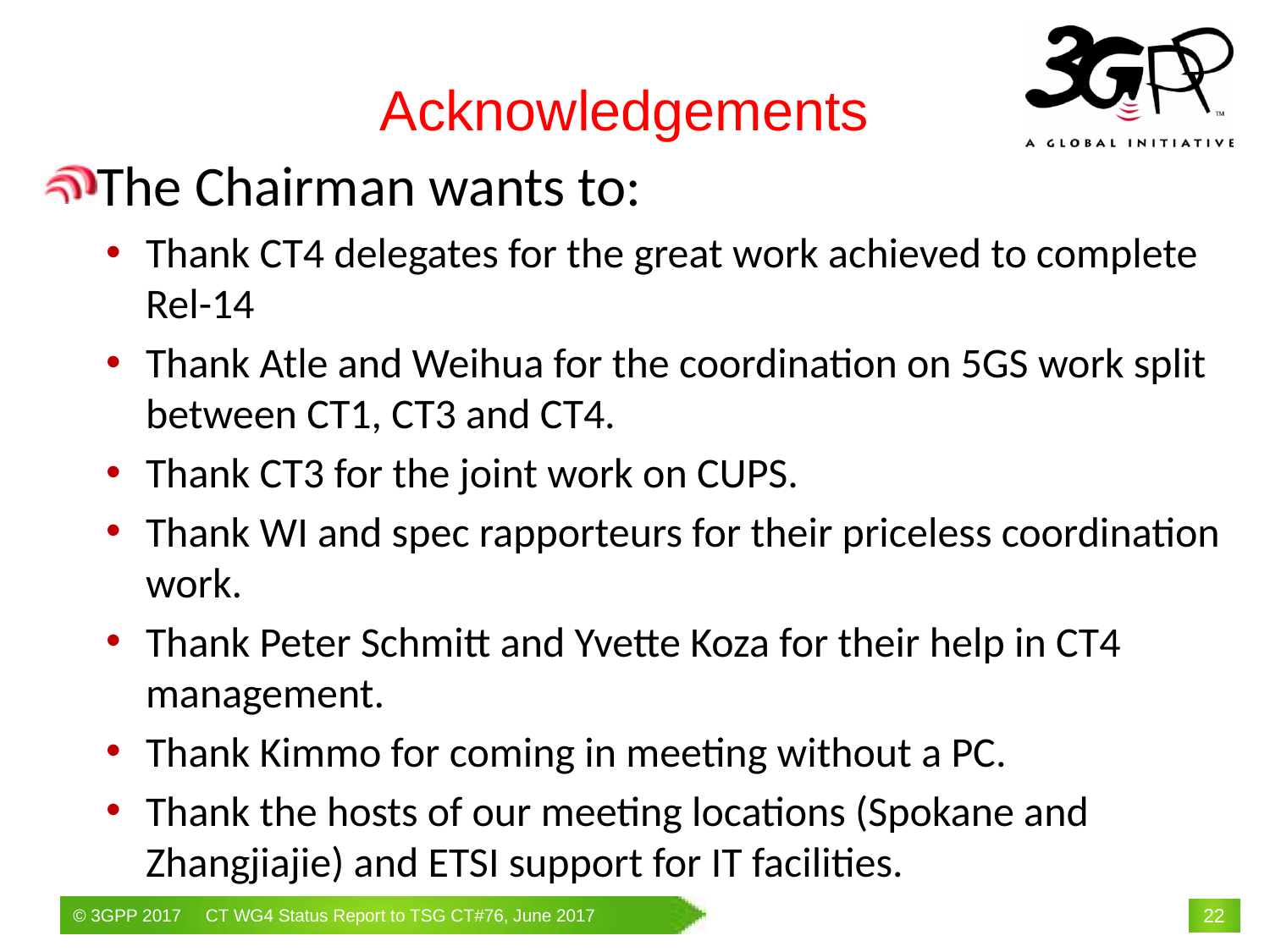

# Acknowledgements
The Chairman wants to:
Thank CT4 delegates for the great work achieved to complete Rel-14
Thank Atle and Weihua for the coordination on 5GS work split between CT1, CT3 and CT4.
Thank CT3 for the joint work on CUPS.
Thank WI and spec rapporteurs for their priceless coordination work.
Thank Peter Schmitt and Yvette Koza for their help in CT4 management.
Thank Kimmo for coming in meeting without a PC.
Thank the hosts of our meeting locations (Spokane and Zhangjiajie) and ETSI support for IT facilities.